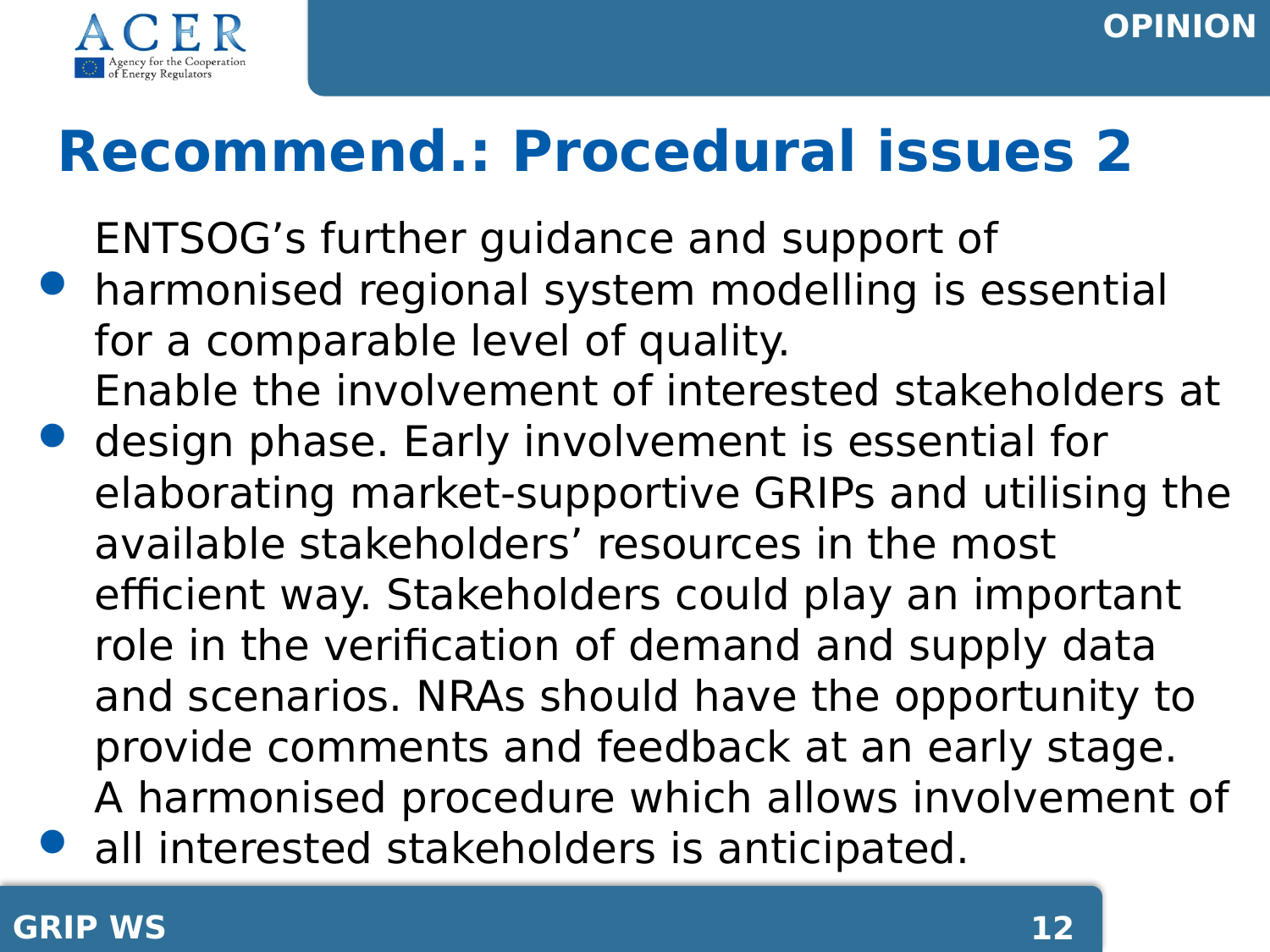

# Recommend.: Procedural issues 2
ENTSOG’s further guidance and support of harmonised regional system modelling is essential for a comparable level of quality.
Enable the involvement of interested stakeholders at design phase. Early involvement is essential for elaborating market-supportive GRIPs and utilising the available stakeholders’ resources in the most efficient way. Stakeholders could play an important role in the verification of demand and supply data and scenarios. NRAs should have the opportunity to provide comments and feedback at an early stage.
A harmonised procedure which allows involvement of all interested stakeholders is anticipated.